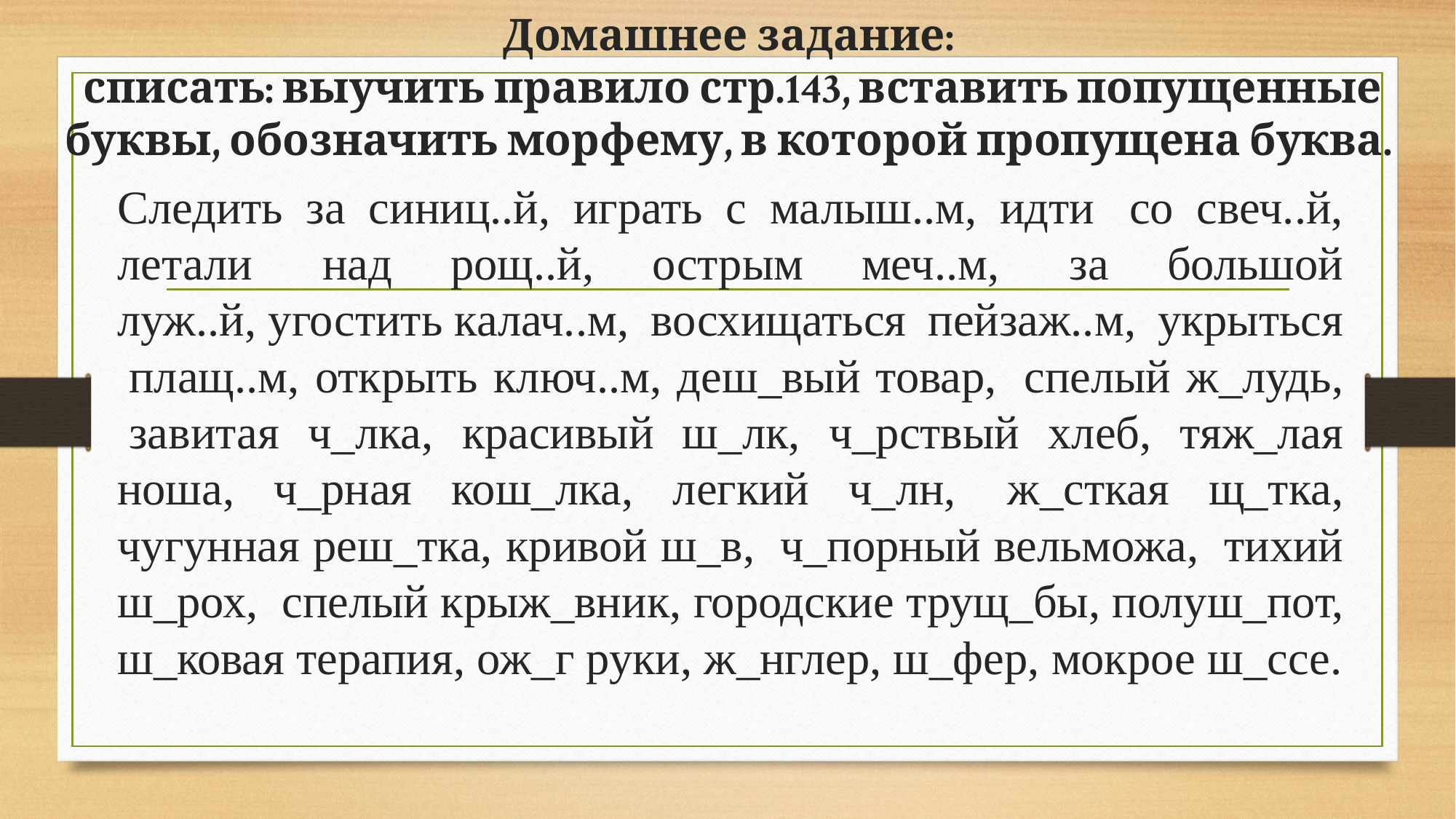

# Домашнее задание: списать: выучить правило стр.143, вставить попущенные буквы, обозначить морфему, в которой пропущена буква.
Следить за синиц..й, играть с малыш..м, идти  со свеч..й, летали  над рощ..й, острым меч..м,  за большой луж..й, угостить калач..м, восхищаться пейзаж..м, укрыться  плащ..м, открыть ключ..м, деш_вый товар,  спелый ж_лудь,  завитая ч_лка, красивый ш_лк, ч_рствый хлеб, тяж_лая ноша, ч_рная кош_лка, легкий ч_лн,  ж_сткая щ_тка, чугунная реш_тка, кривой ш_в,  ч_порный вельможа,  тихий ш_рох,  спелый крыж_вник, городские трущ_бы, полуш_пот, ш_ковая терапия, ож_г руки, ж_нглер, ш_фер, мокрое ш_ссе.